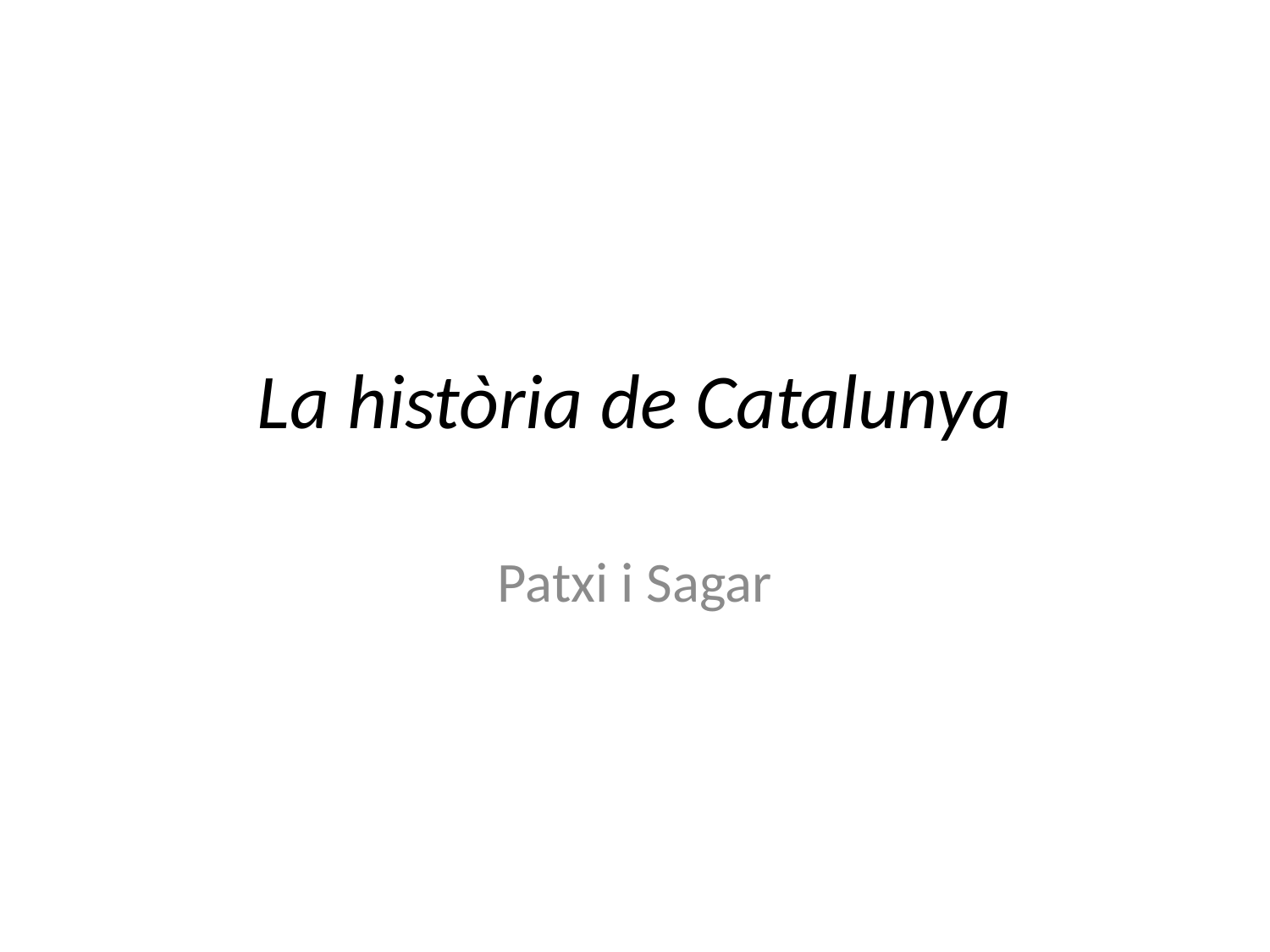

# La història de Catalunya
Patxi i Sagar